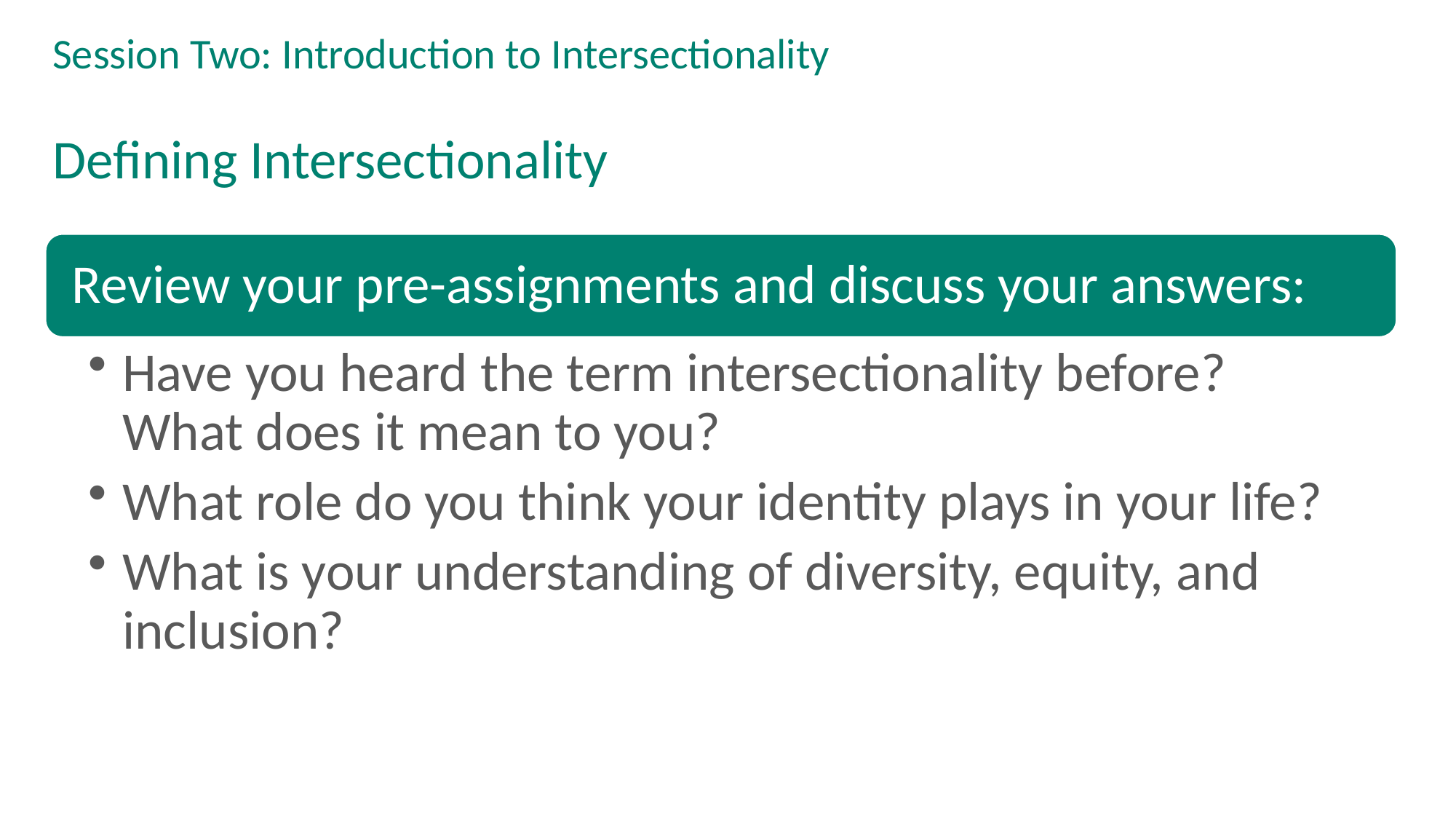

# Session Two: Introduction to Intersectionality
Defining Intersectionality
Review your pre-assignments and discuss your answers:
Have you heard the term intersectionality before? What does it mean to you?
What role do you think your identity plays in your life?
What is your understanding of diversity, equity, and inclusion?